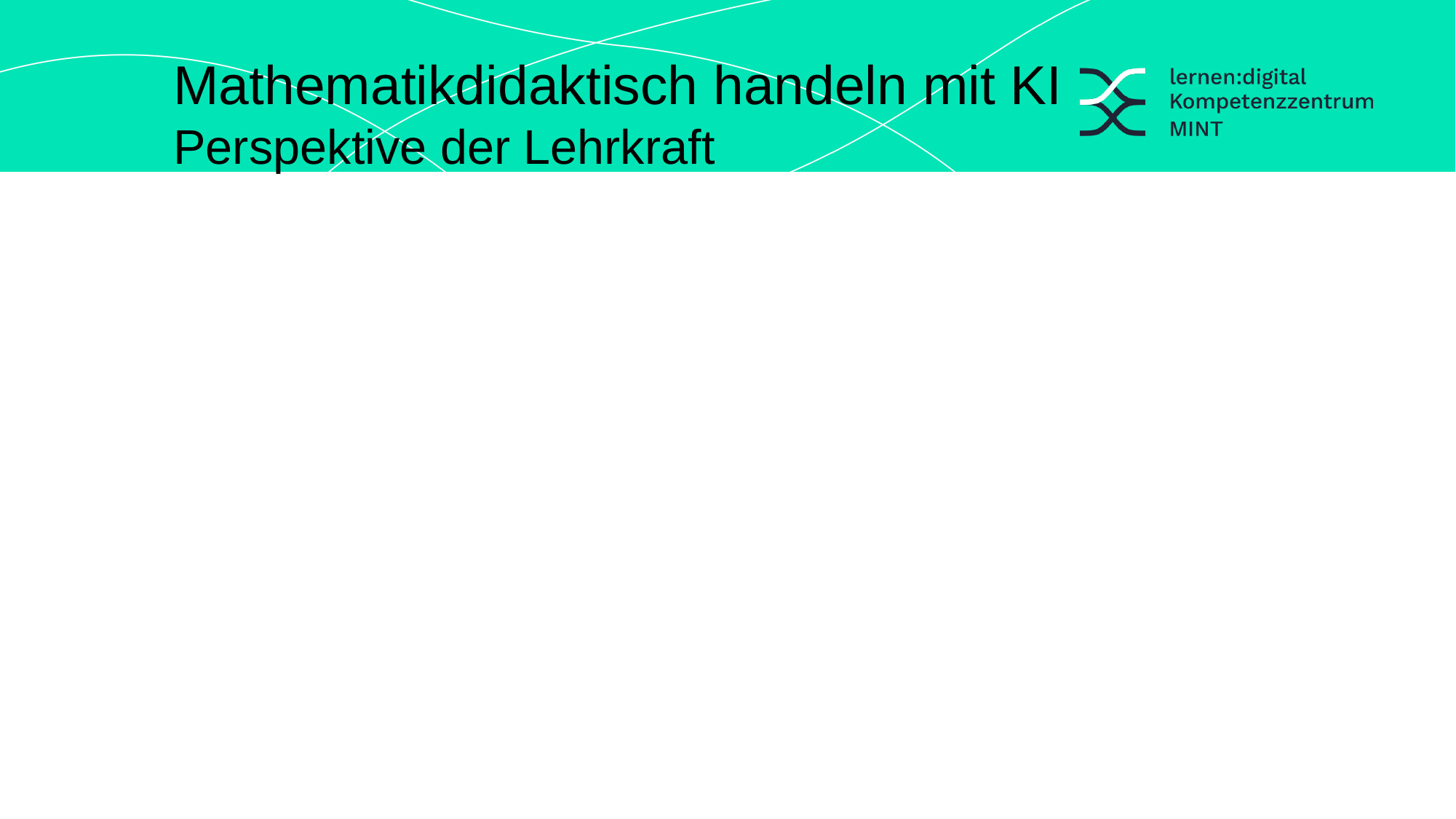

Mathematikdidaktisch handeln mit KI
Perspektive der Lehrkraft